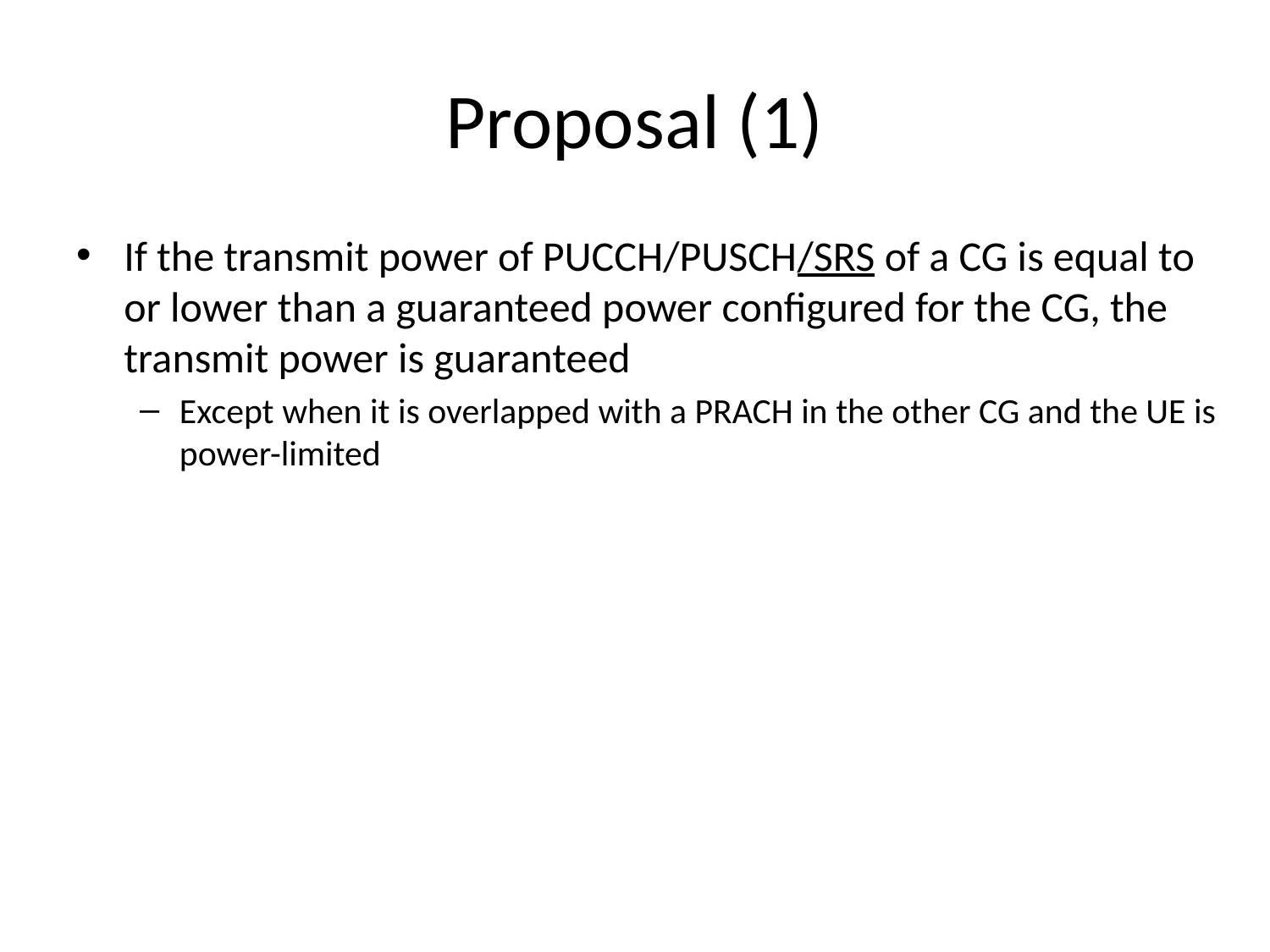

# Proposal (1)
If the transmit power of PUCCH/PUSCH/SRS of a CG is equal to or lower than a guaranteed power configured for the CG, the transmit power is guaranteed
Except when it is overlapped with a PRACH in the other CG and the UE is power-limited